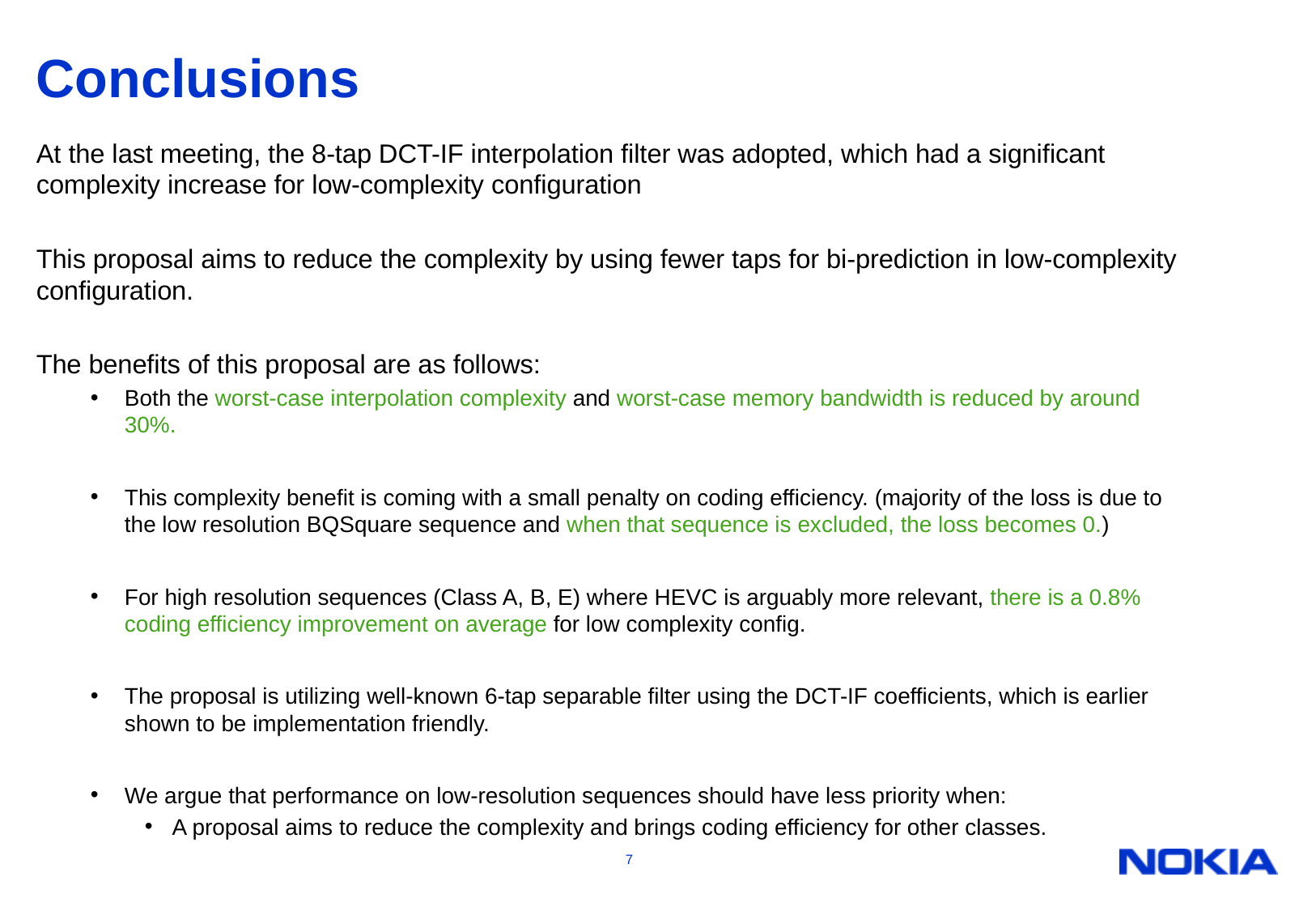

# Conclusions
At the last meeting, the 8-tap DCT-IF interpolation filter was adopted, which had a significant complexity increase for low-complexity configuration

This proposal aims to reduce the complexity by using fewer taps for bi-prediction in low-complexity configuration.

The benefits of this proposal are as follows:
Both the worst-case interpolation complexity and worst-case memory bandwidth is reduced by around 30%.

This complexity benefit is coming with a small penalty on coding efficiency. (majority of the loss is due to the low resolution BQSquare sequence and when that sequence is excluded, the loss becomes 0.)

For high resolution sequences (Class A, B, E) where HEVC is arguably more relevant, there is a 0.8% coding efficiency improvement on average for low complexity config.

The proposal is utilizing well-known 6-tap separable filter using the DCT-IF coefficients, which is earlier shown to be implementation friendly.

We argue that performance on low-resolution sequences should have less priority when:
A proposal aims to reduce the complexity and brings coding efficiency for other classes.